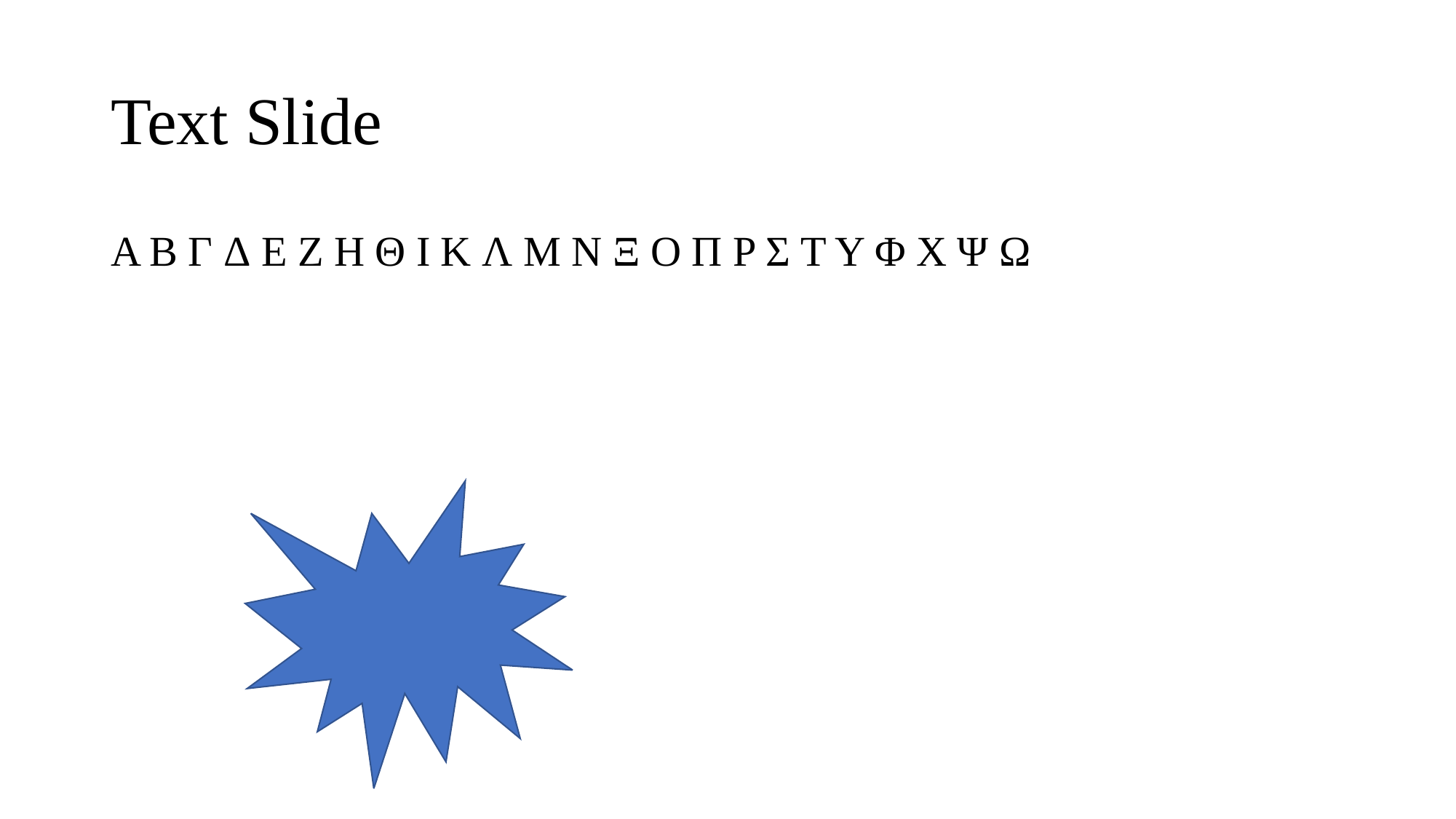

# Text Slide
A B Γ Δ E Z H Θ I K Λ M N Ξ O Π P Σ T Y Φ X Ψ Ω